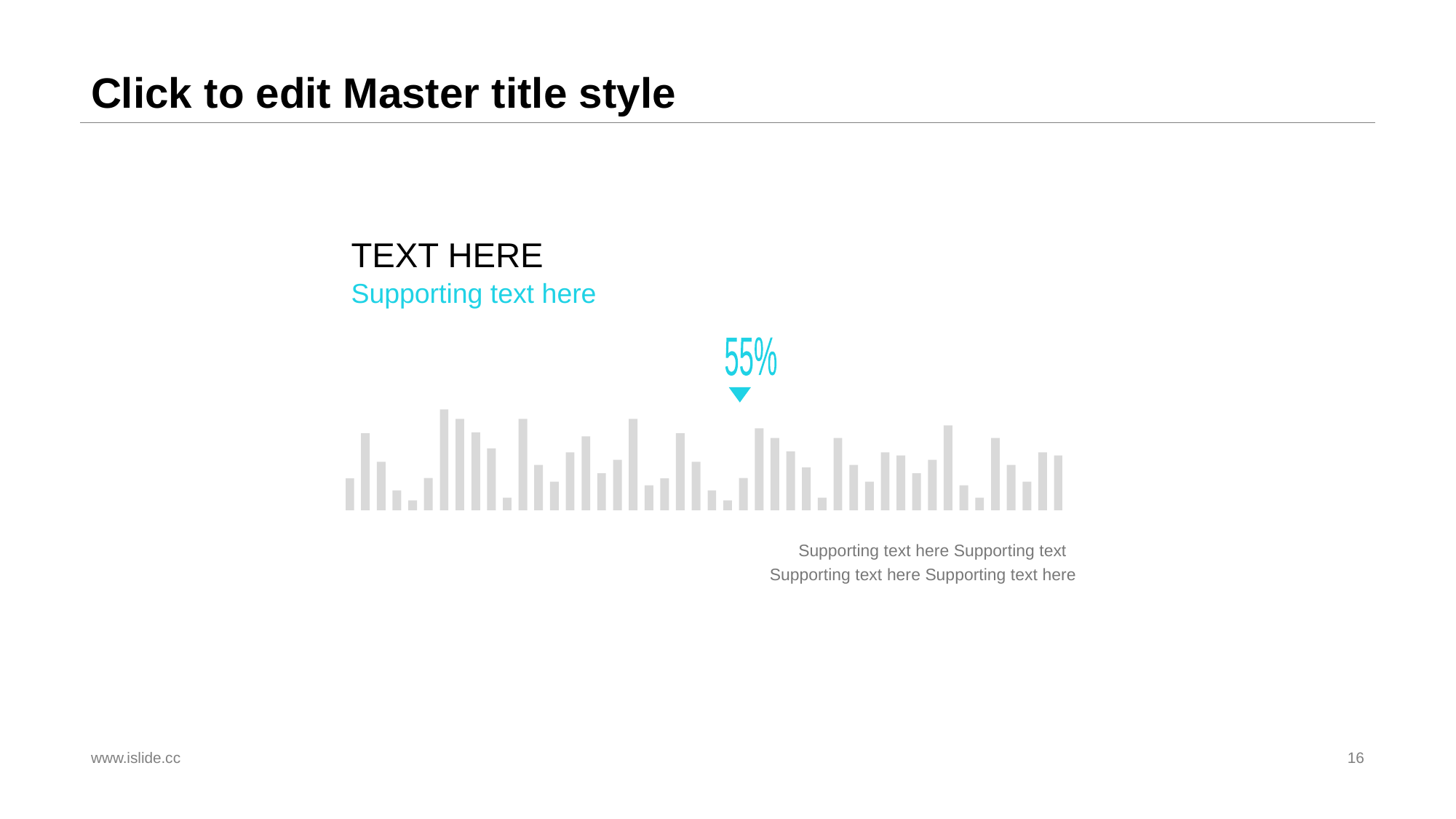

# Click to edit Master title style

TEXT HERE
Supporting text here
55%

Supporting text here Supporting text
Supporting text here Supporting text here

www.islide.cc
16